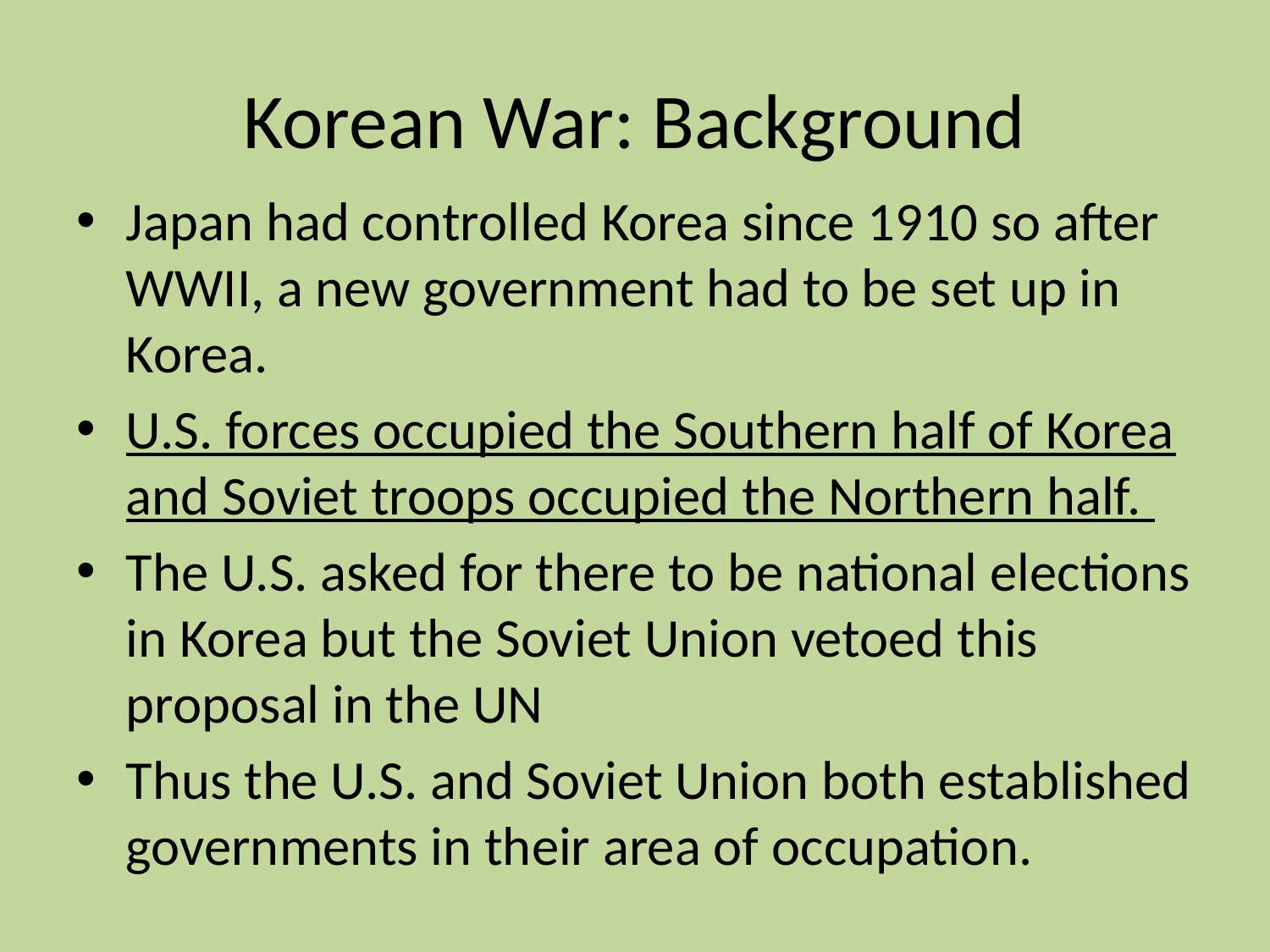

# Korean War: Background
Japan had controlled Korea since 1910 so after WWII, a new government had to be set up in Korea.
U.S. forces occupied the Southern half of Korea and Soviet troops occupied the Northern half.
The U.S. asked for there to be national elections in Korea but the Soviet Union vetoed this proposal in the UN
Thus the U.S. and Soviet Union both established governments in their area of occupation.